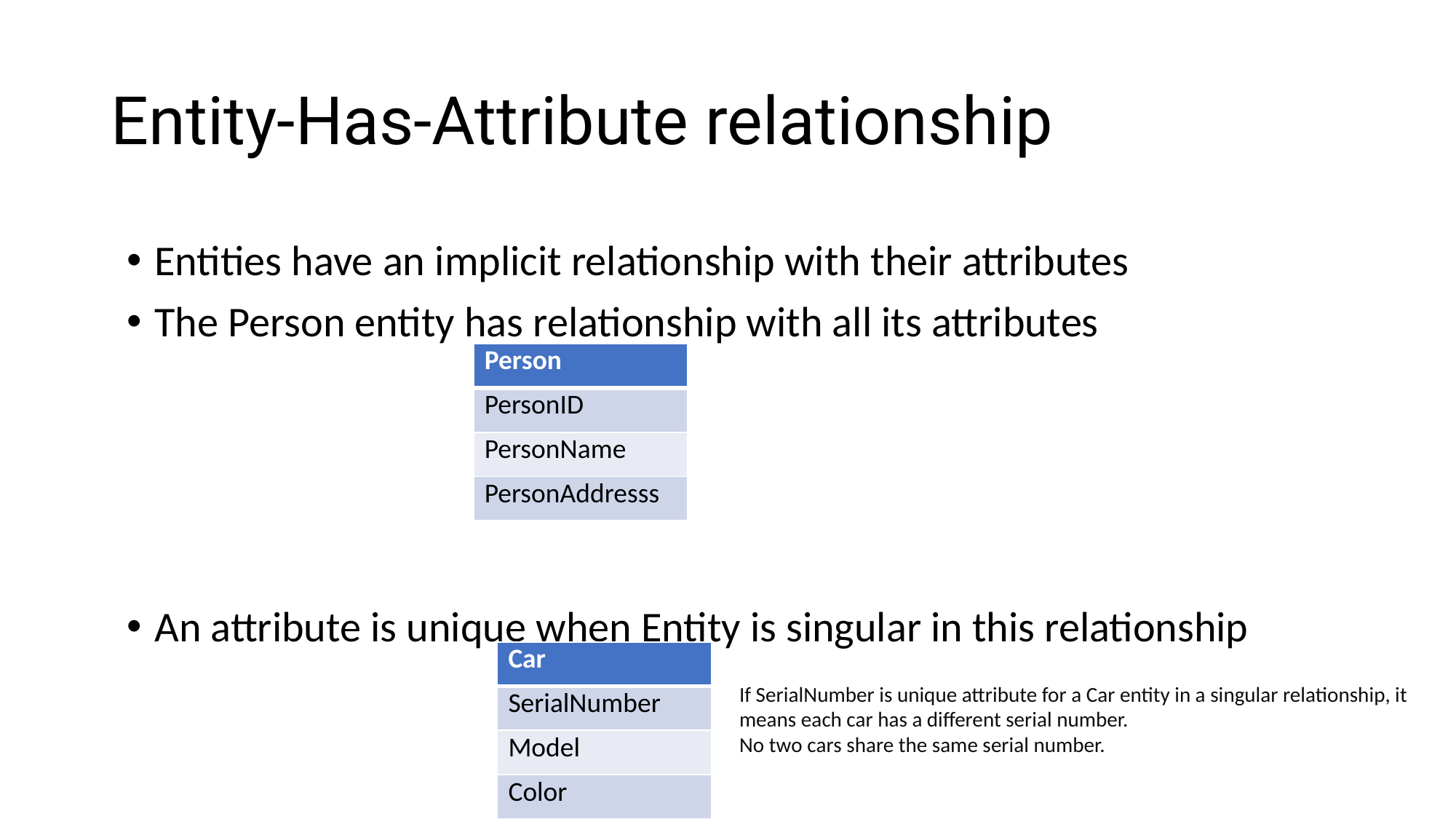

# Entity-Has-Attribute relationship
Entities have an implicit relationship with their attributes
The Person entity has relationship with all its attributes

An attribute is unique when Entity is singular in this relationship

| Person |
| --- |
| PersonID |
| PersonName |
| PersonAddresss |
| Car |
| --- |
| SerialNumber |
| Model |
| Color |
If SerialNumber is unique attribute for a Car entity in a singular relationship, it means each car has a different serial number.
No two cars share the same serial number.